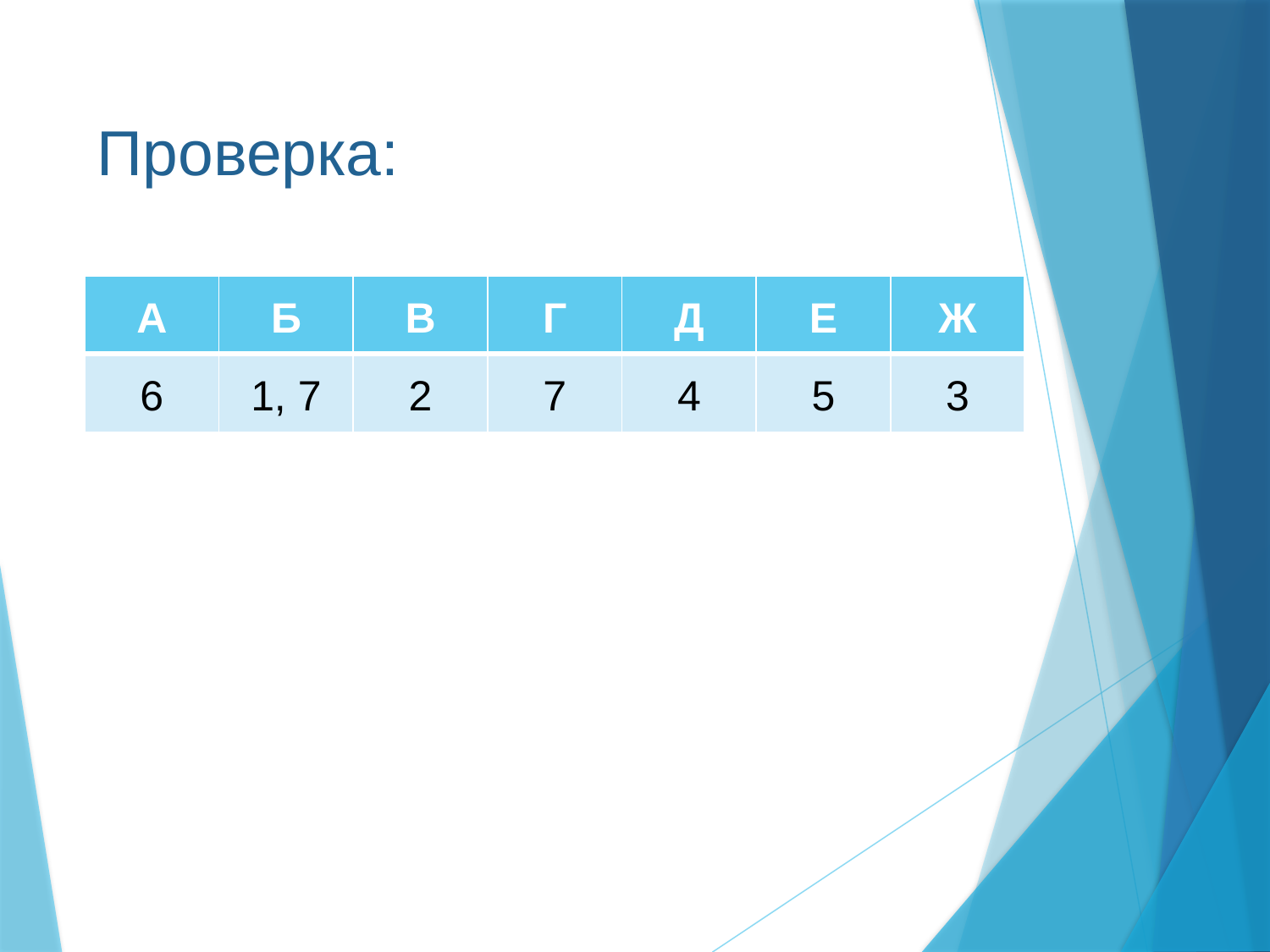

# Проверка:
| А | Б | В | Г | Д | Е | Ж |
| --- | --- | --- | --- | --- | --- | --- |
| 6 | 1, 7 | 2 | 7 | 4 | 5 | 3 |